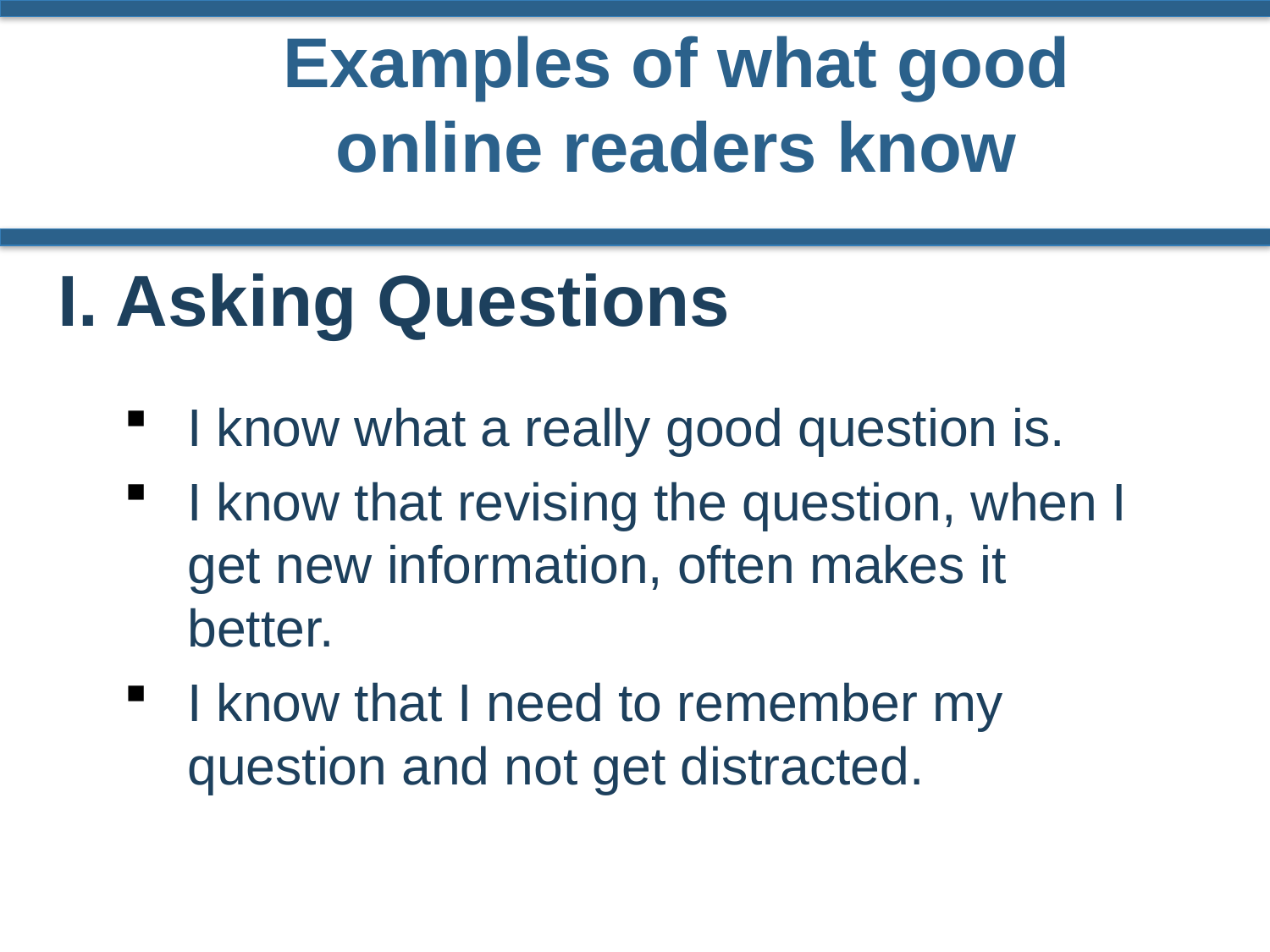

Examples of what good online readers know

I. Asking Questions
I know what a really good question is.
I know that revising the question, when I get new information, often makes it better.
I know that I need to remember my question and not get distracted.